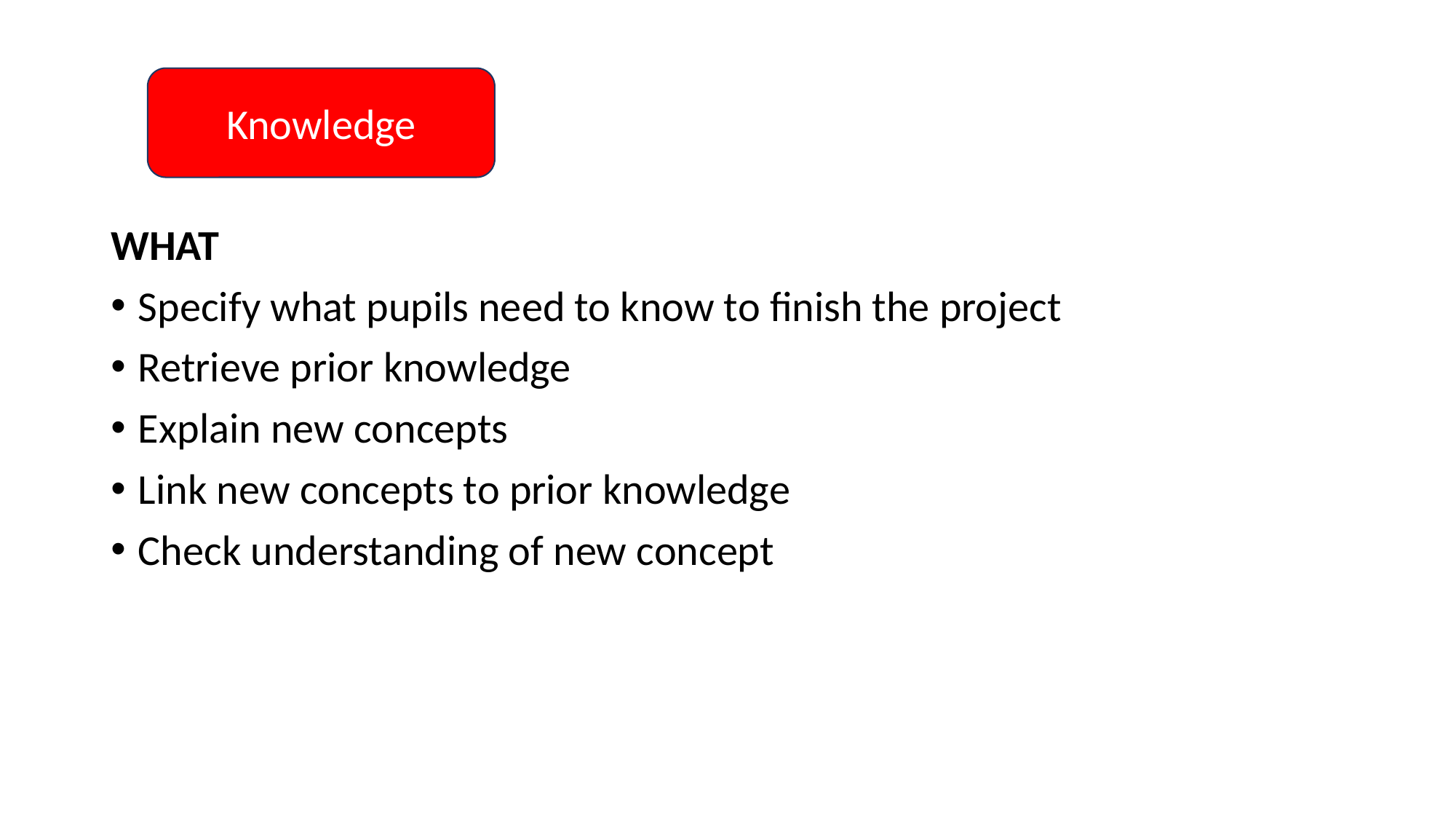

#
Knowledge
WHAT
Specify what pupils need to know to finish the project
Retrieve prior knowledge
Explain new concepts
Link new concepts to prior knowledge
Check understanding of new concept